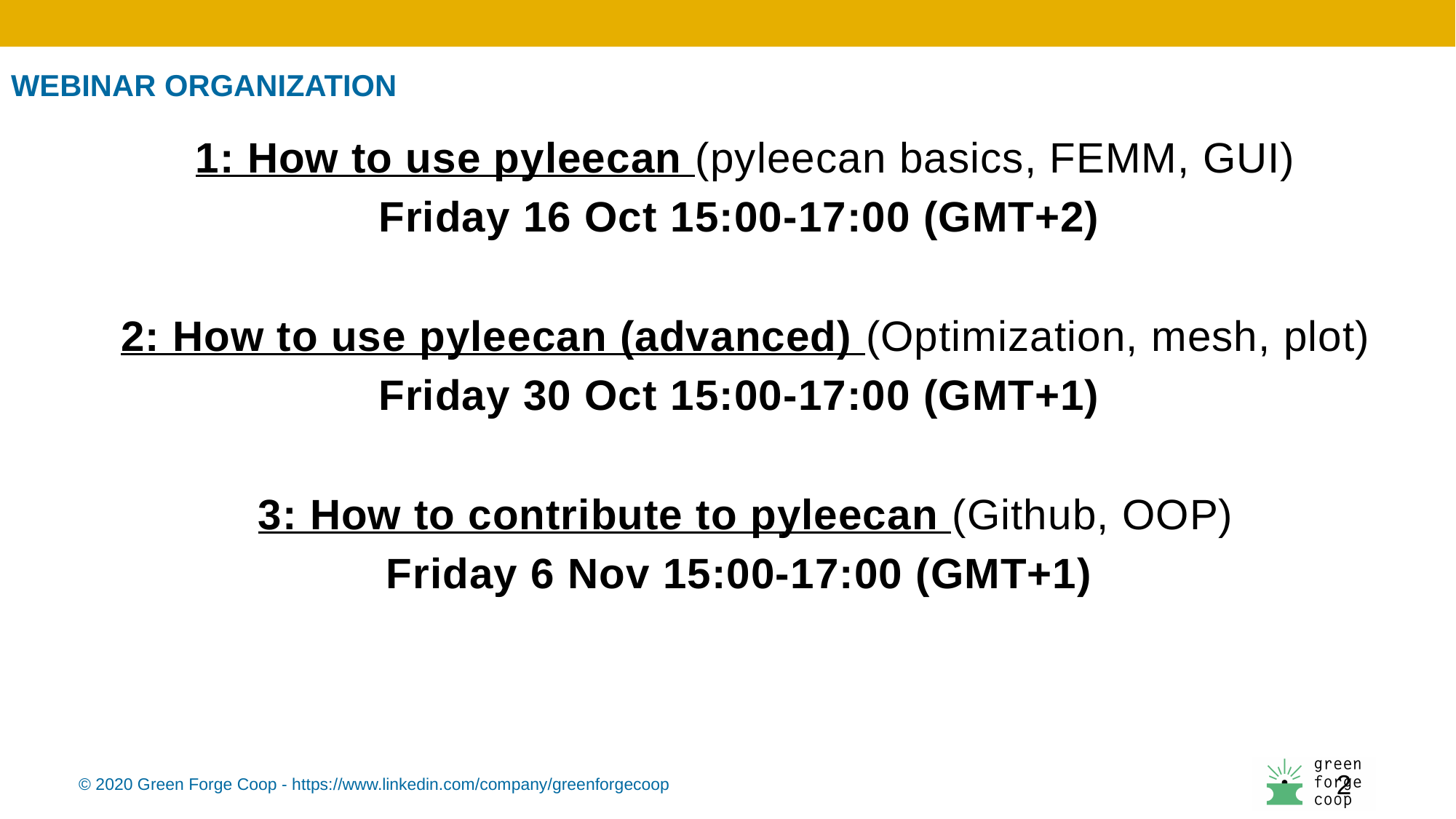

WEBINAR ORGANIZATION
1: How to use pyleecan (pyleecan basics, FEMM, GUI)
Friday 16 Oct 15:00-17:00 (GMT+2)

2: How to use pyleecan (advanced) (Optimization, mesh, plot)
Friday 30 Oct 15:00-17:00 (GMT+1)

3: How to contribute to pyleecan (Github, OOP)
Friday 6 Nov 15:00-17:00 (GMT+1)

2